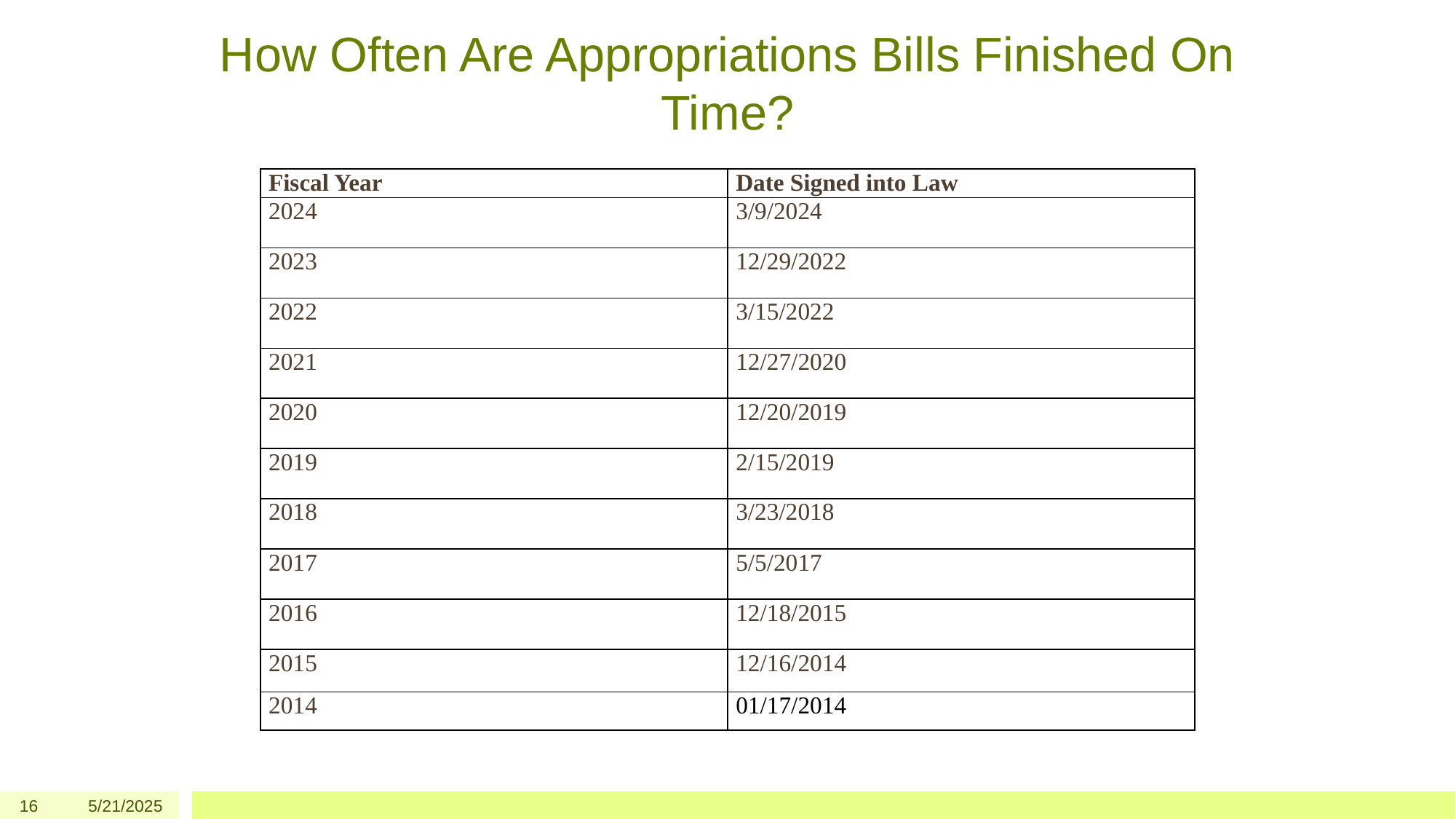

# How Often Are Appropriations Bills Finished On Time?
| Fiscal Year | Date Signed into Law |
| --- | --- |
| 2024 | 3/9/2024 |
| 2023 | 12/29/2022 |
| 2022 | 3/15/2022 |
| 2021 | 12/27/2020 |
| 2020 | 12/20/2019 |
| 2019 | 2/15/2019 |
| 2018 | 3/23/2018 |
| 2017 | 5/5/2017 |
| 2016 | 12/18/2015 |
| 2015 | 12/16/2014 |
| 2014 | 01/17/2014 |
16
5/21/2025